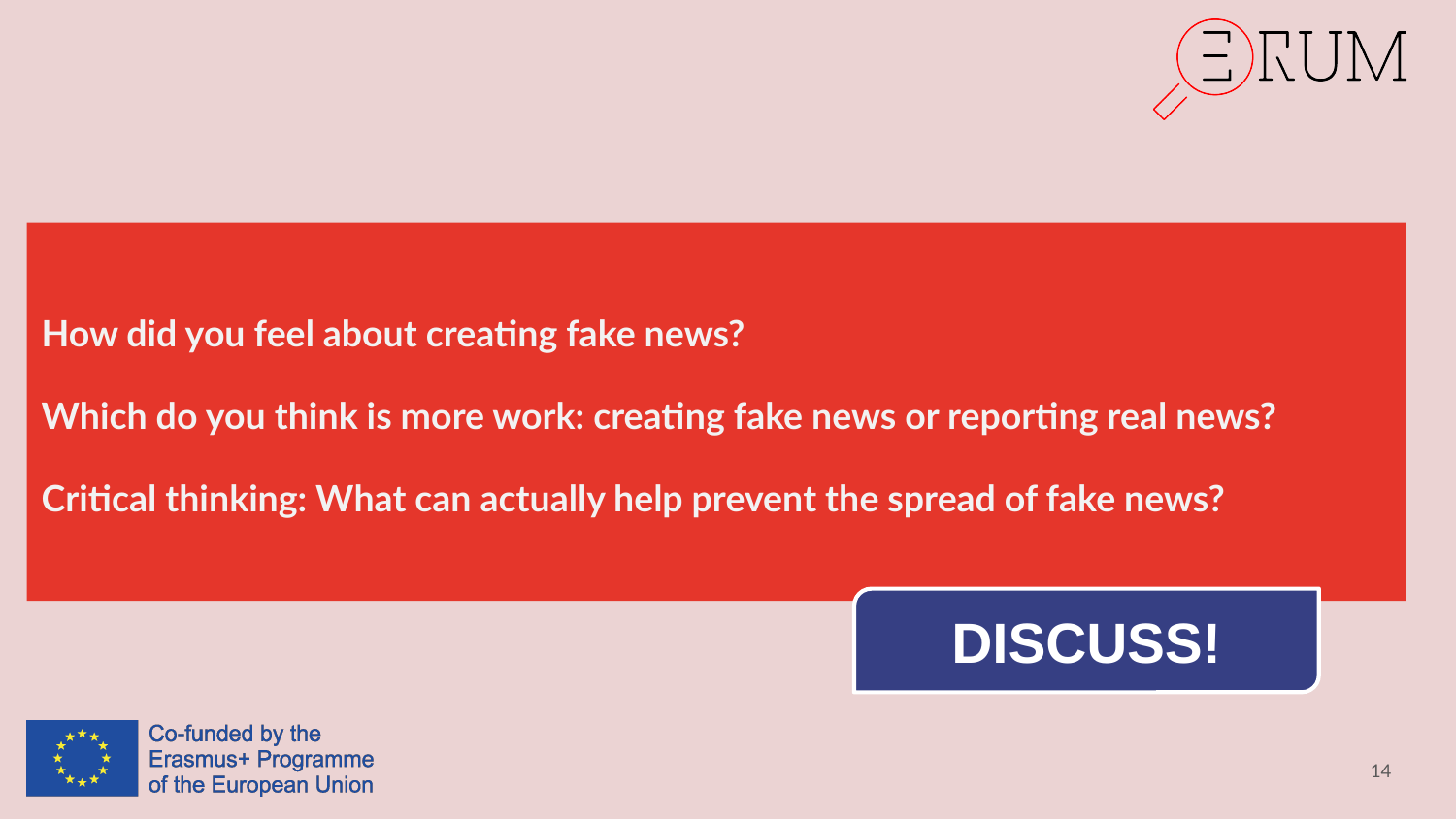

How did you feel about creating fake news?
Which do you think is more work: creating fake news or reporting real news?
Critical thinking: What can actually help prevent the spread of fake news?
DISCUSS!
14